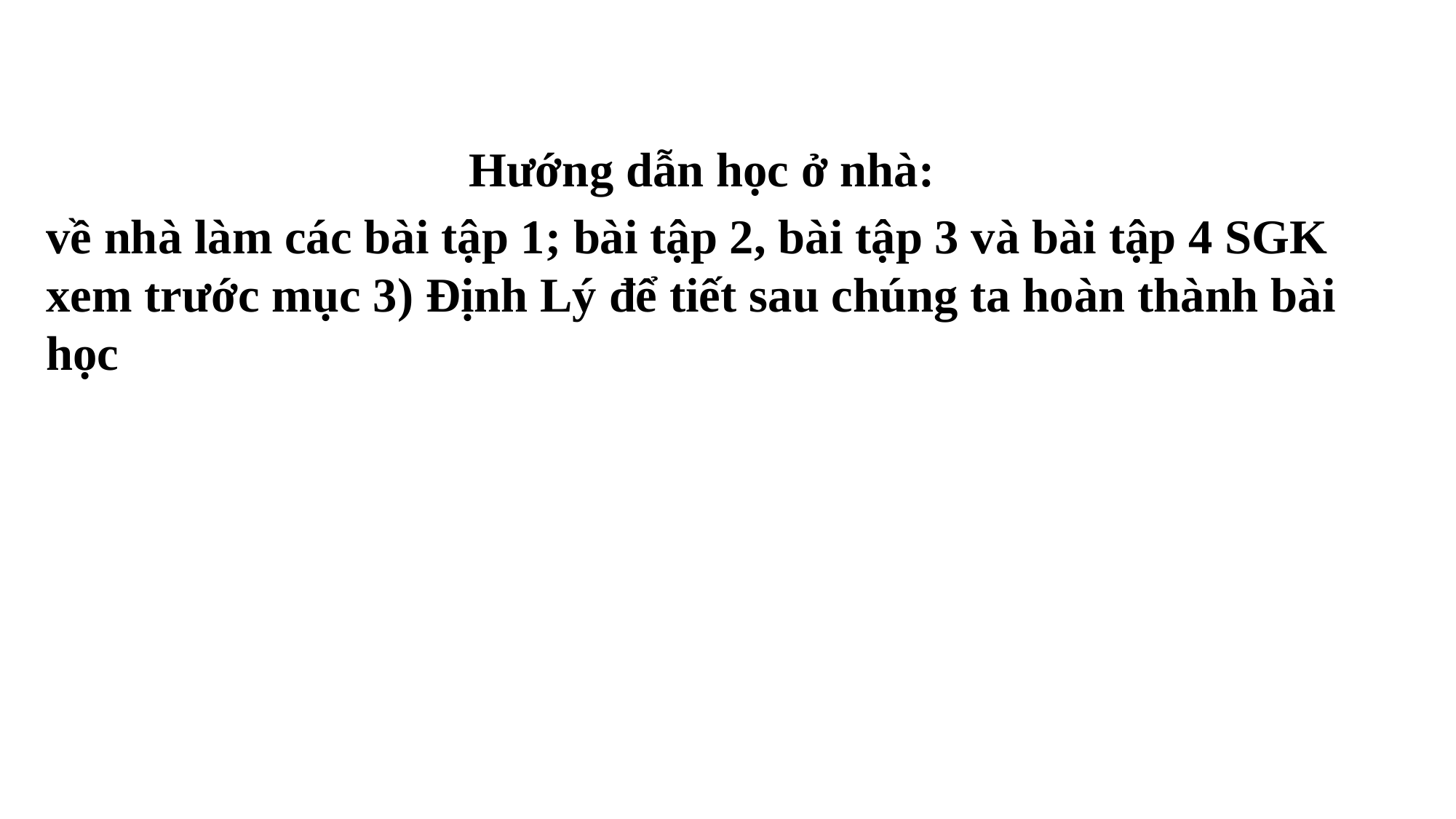

Hướng dẫn học ở nhà:
về nhà làm các bài tập 1; bài tập 2, bài tập 3 và bài tập 4 SGK
xem trước mục 3) Định Lý để tiết sau chúng ta hoàn thành bài học